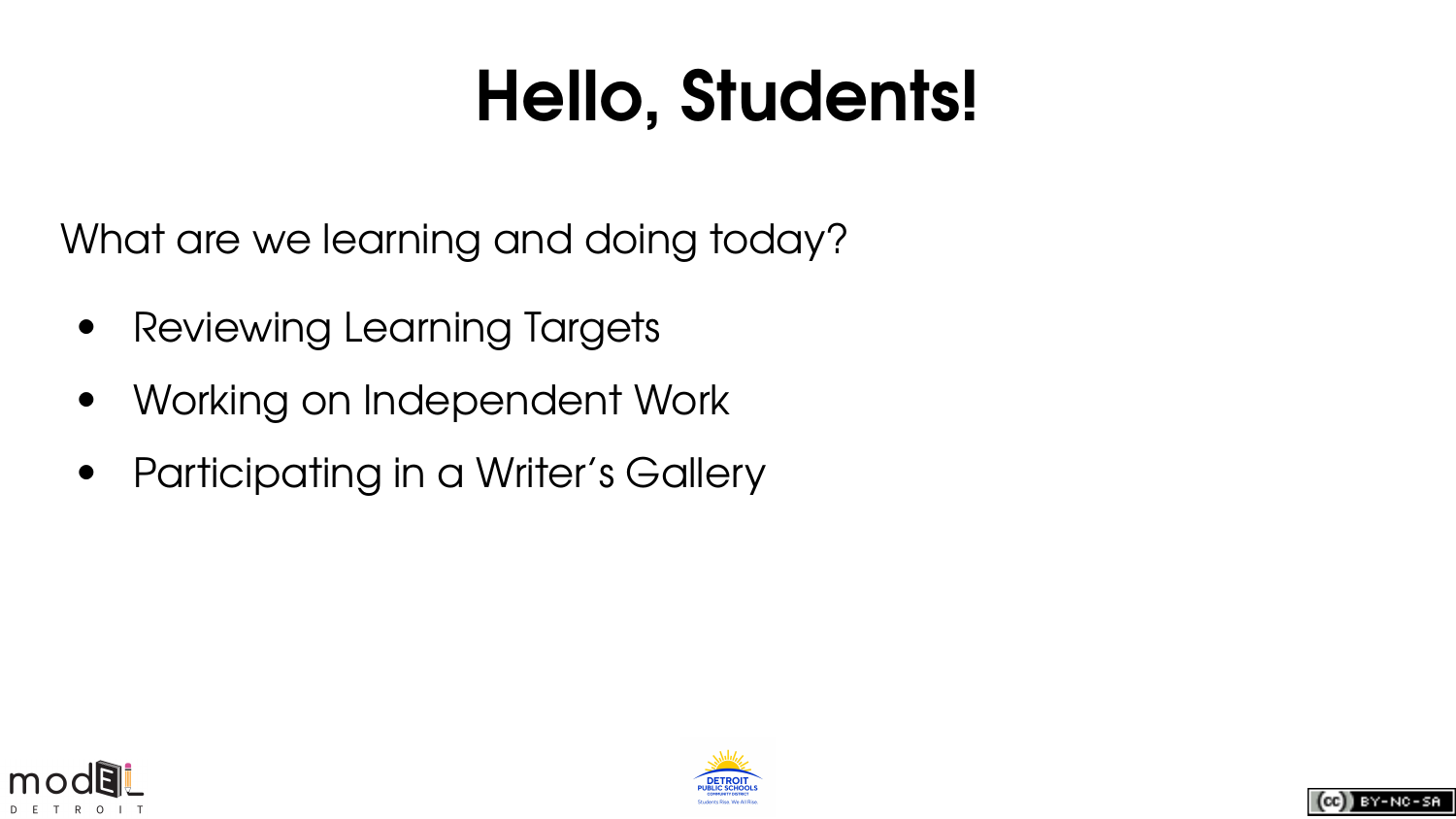

# Hello, Students!
What are we learning and doing today?
Reviewing Learning Targets
Working on Independent Work
Participating in a Writer’s Gallery